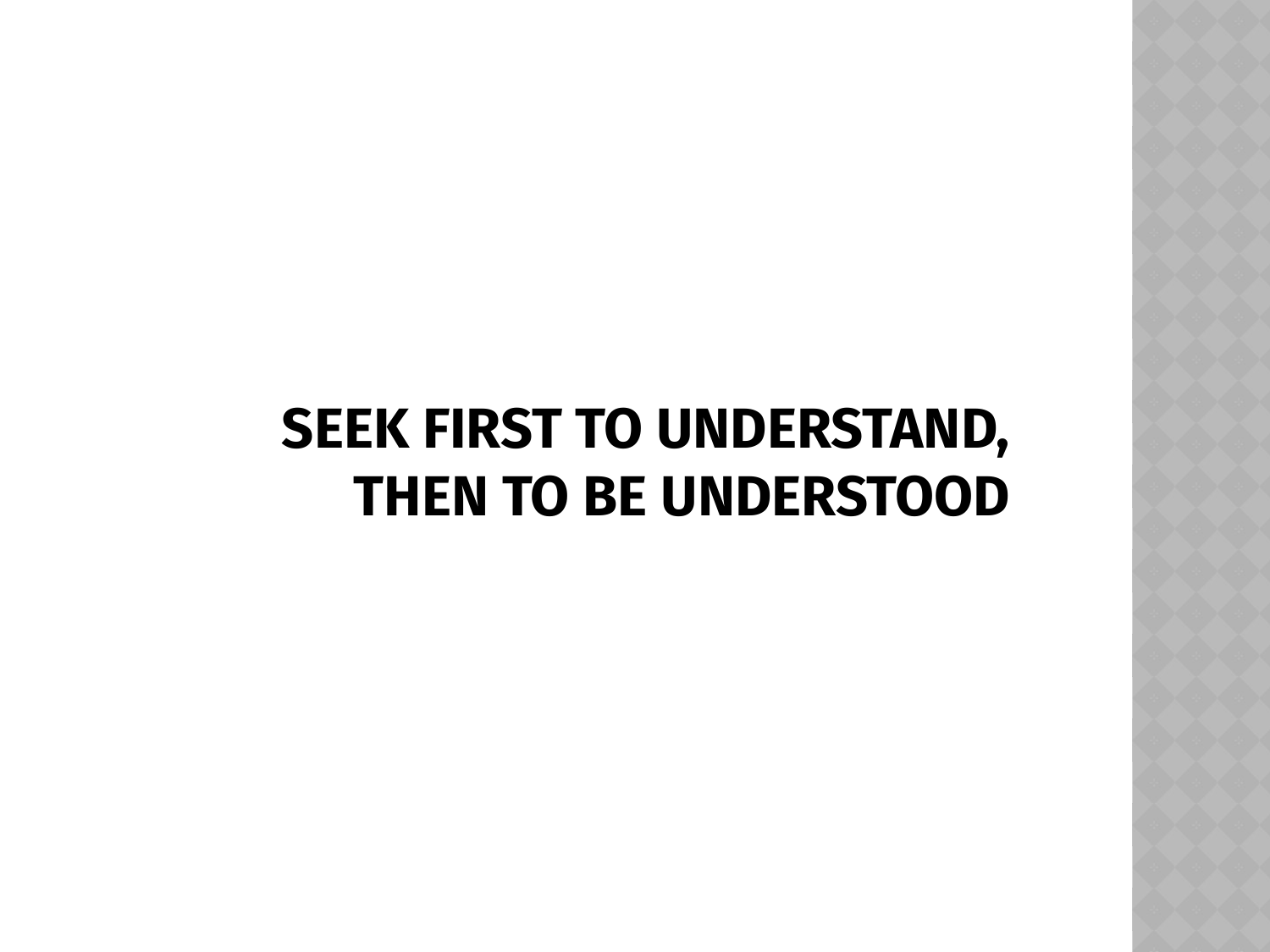

# SEEK FIRST TO UNDERSTAND, THEN TO BE UNDERSTOOD